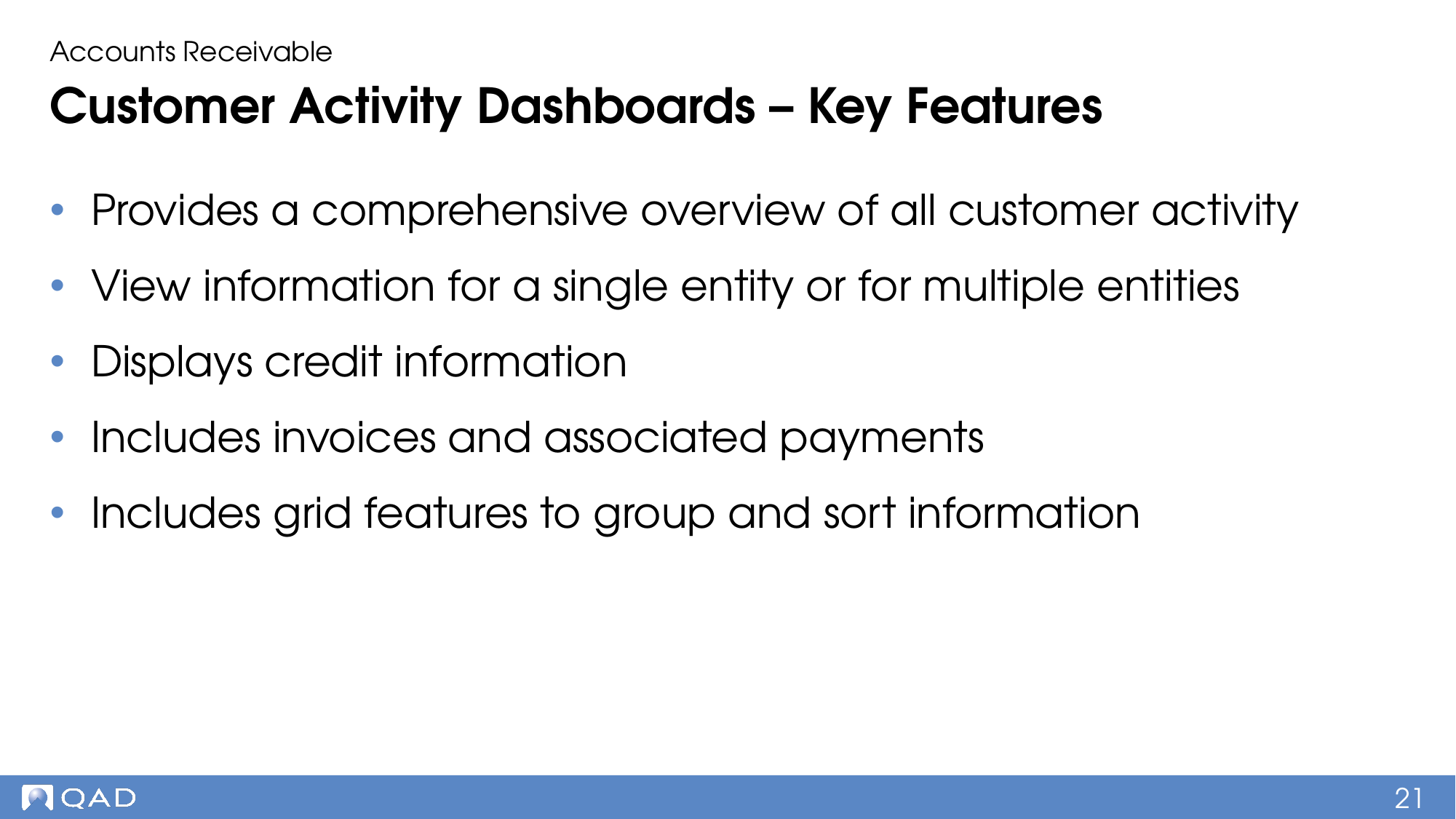

Accounts Receivable
# Customer Activity Dashboards – Key Features
Provides a comprehensive overview of all customer activity
View information for a single entity or for multiple entities
Displays credit information
Includes invoices and associated payments
Includes grid features to group and sort information

21